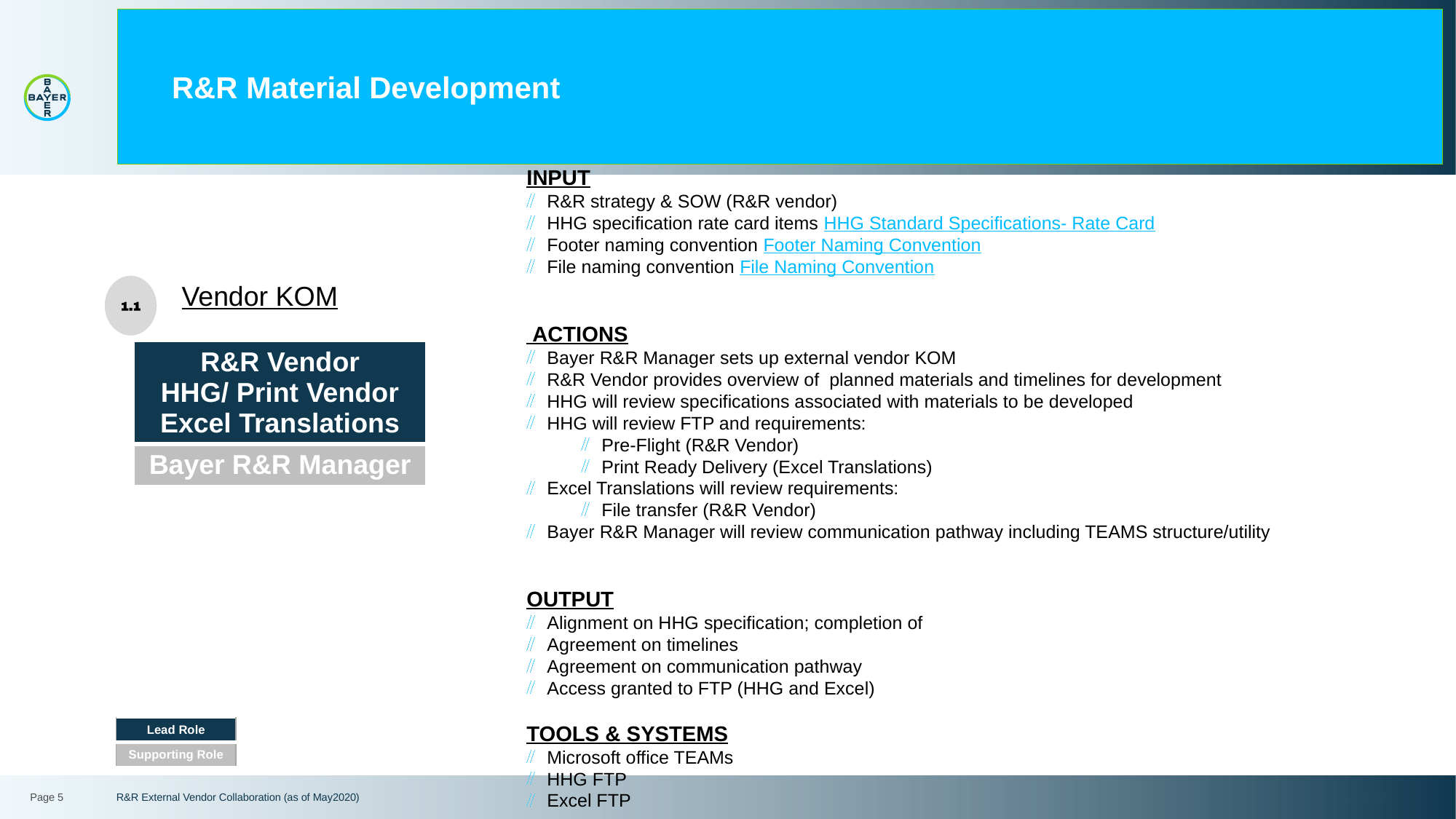

# R&R Material Development
INPUT
R&R strategy & SOW (R&R vendor)
HHG specification rate card items HHG Standard Specifications- Rate Card
Footer naming convention Footer Naming Convention
File naming convention File Naming Convention

 ACTIONS
Bayer R&R Manager sets up external vendor KOM
R&R Vendor provides overview of  planned materials and timelines for development
HHG will review specifications associated with materials to be developed
HHG will review FTP and requirements:
Pre-Flight (R&R Vendor)
Print Ready Delivery (Excel Translations)
Excel Translations will review requirements:
File transfer (R&R Vendor)
Bayer R&R Manager will review communication pathway including TEAMS structure/utility

OUTPUT
Alignment on HHG specification; completion of
Agreement on timelines
Agreement on communication pathway
Access granted to FTP (HHG and Excel)

TOOLS & SYSTEMS
Microsoft office TEAMs
HHG FTP
Excel FTP

1.1
Vendor KOM
| R&R Vendor HHG/ Print Vendor Excel Translations |
| --- |
| Bayer R&R Manager |
| Lead Role |
| --- |
| Supporting Role |
Page 5
R&R External Vendor Collaboration (as of May2020)
3/29/2022